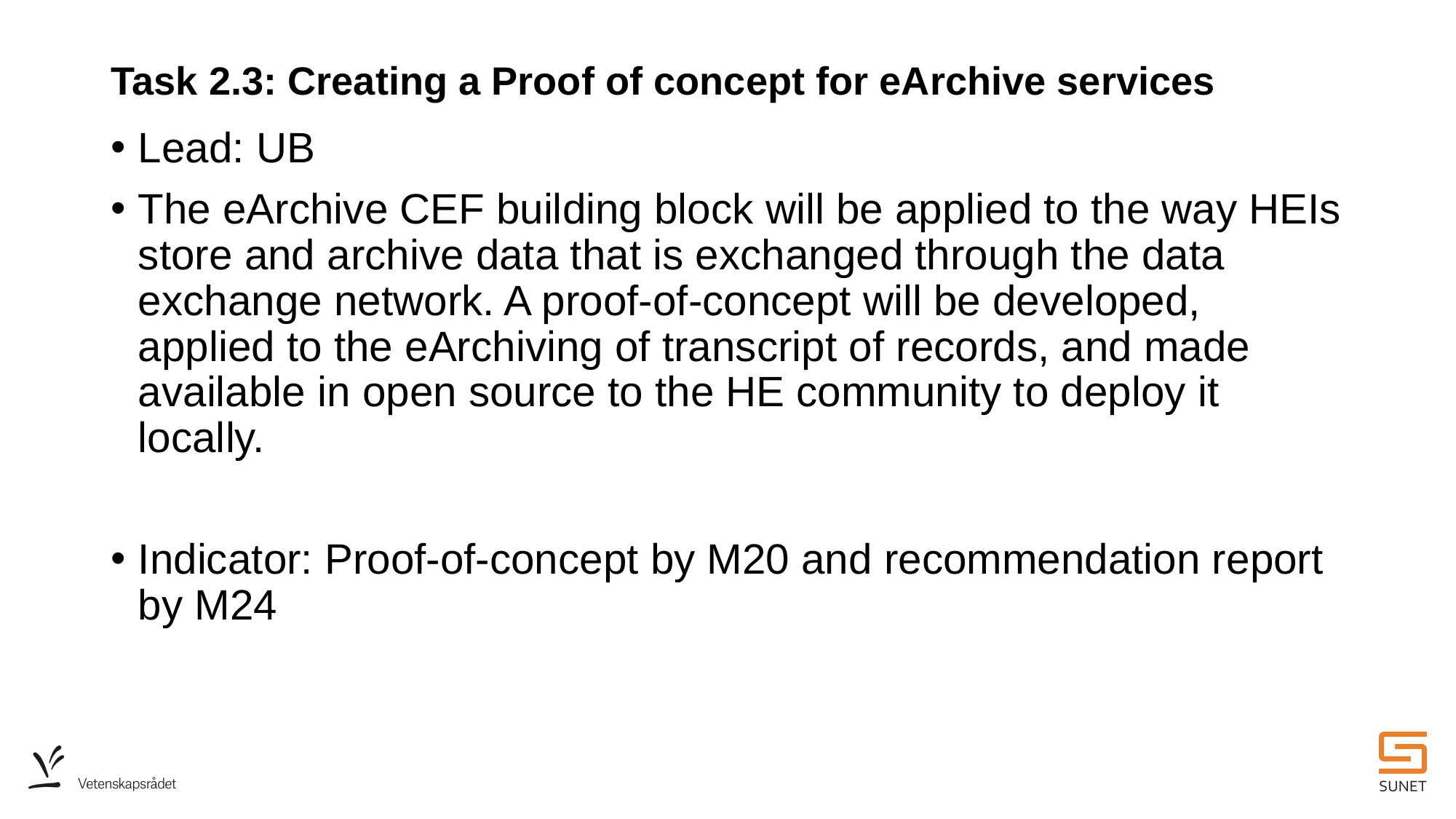

# Task 2.3: Creating a Proof of concept for eArchive services
Lead: UB
The eArchive CEF building block will be applied to the way HEIs store and archive data that is exchanged through the data exchange network. A proof-of-concept will be developed, applied to the eArchiving of transcript of records, and made available in open source to the HE community to deploy it locally.

Indicator: Proof-of-concept by M20 and recommendation report by M24